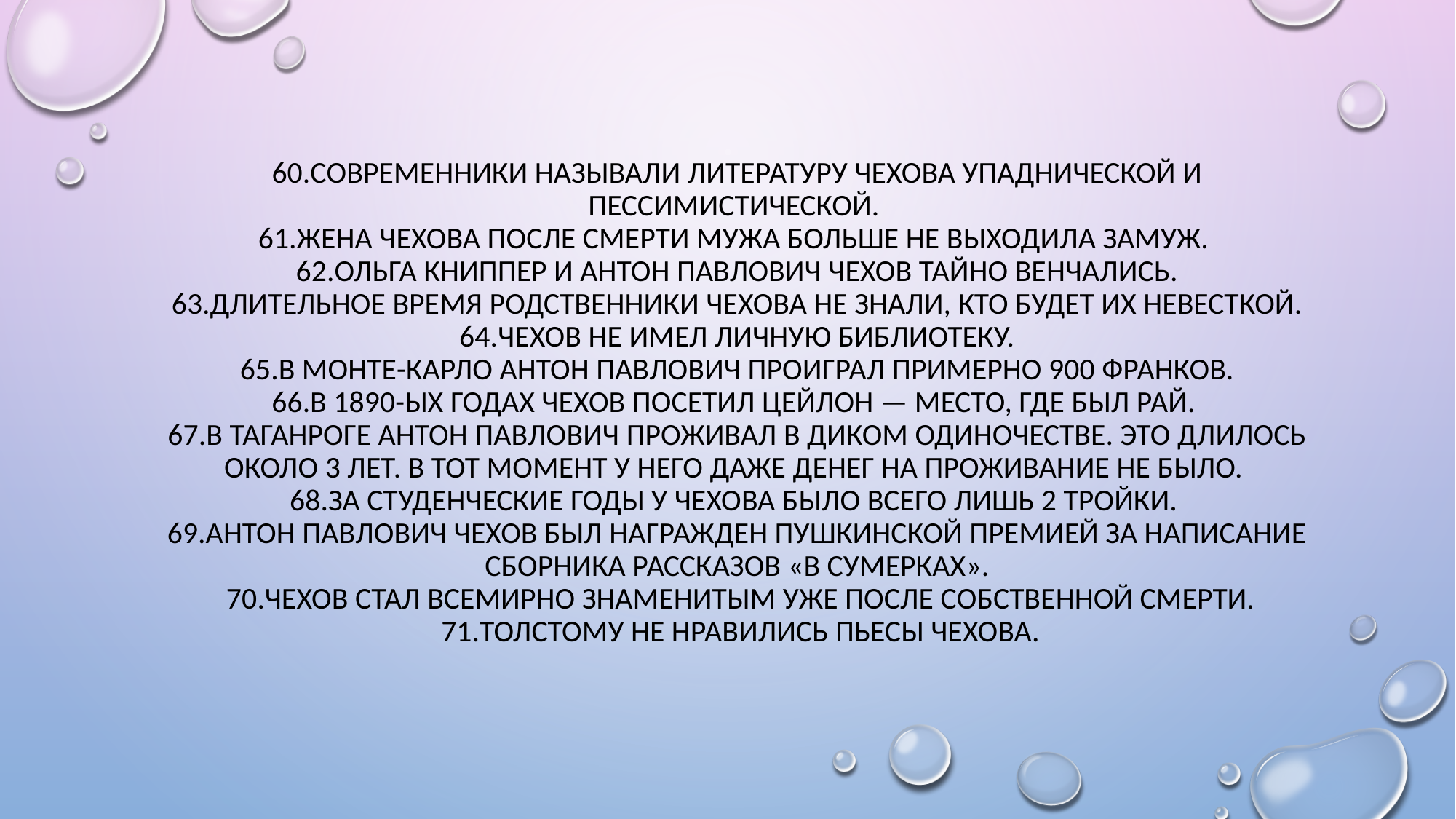

# 60.Современники называли литературу Чехова упаднической и пессимистической. 61.Жена Чехова после смерти мужа больше не выходила замуж. 62.Ольга Книппер и Антон Павлович Чехов тайно венчались. 63.Длительное время родственники Чехова не знали, кто будет их невесткой. 64.Чехов не имел личную библиотеку. 65.В Монте-Карло Антон Павлович проиграл примерно 900 франков. 66.В 1890-ых годах Чехов посетил Цейлон — место, где был рай. 67.В Таганроге Антон Павлович проживал в диком одиночестве. Это длилось около 3 лет. В тот момент у него даже денег на проживание не было. 68.За студенческие годы у Чехова было всего лишь 2 тройки. 69.Антон Павлович Чехов был награжден Пушкинской премией за написание сборника рассказов «В сумерках». 70.Чехов стал всемирно знаменитым уже после собственной смерти. 71.Толстому не нравились пьесы Чехова.